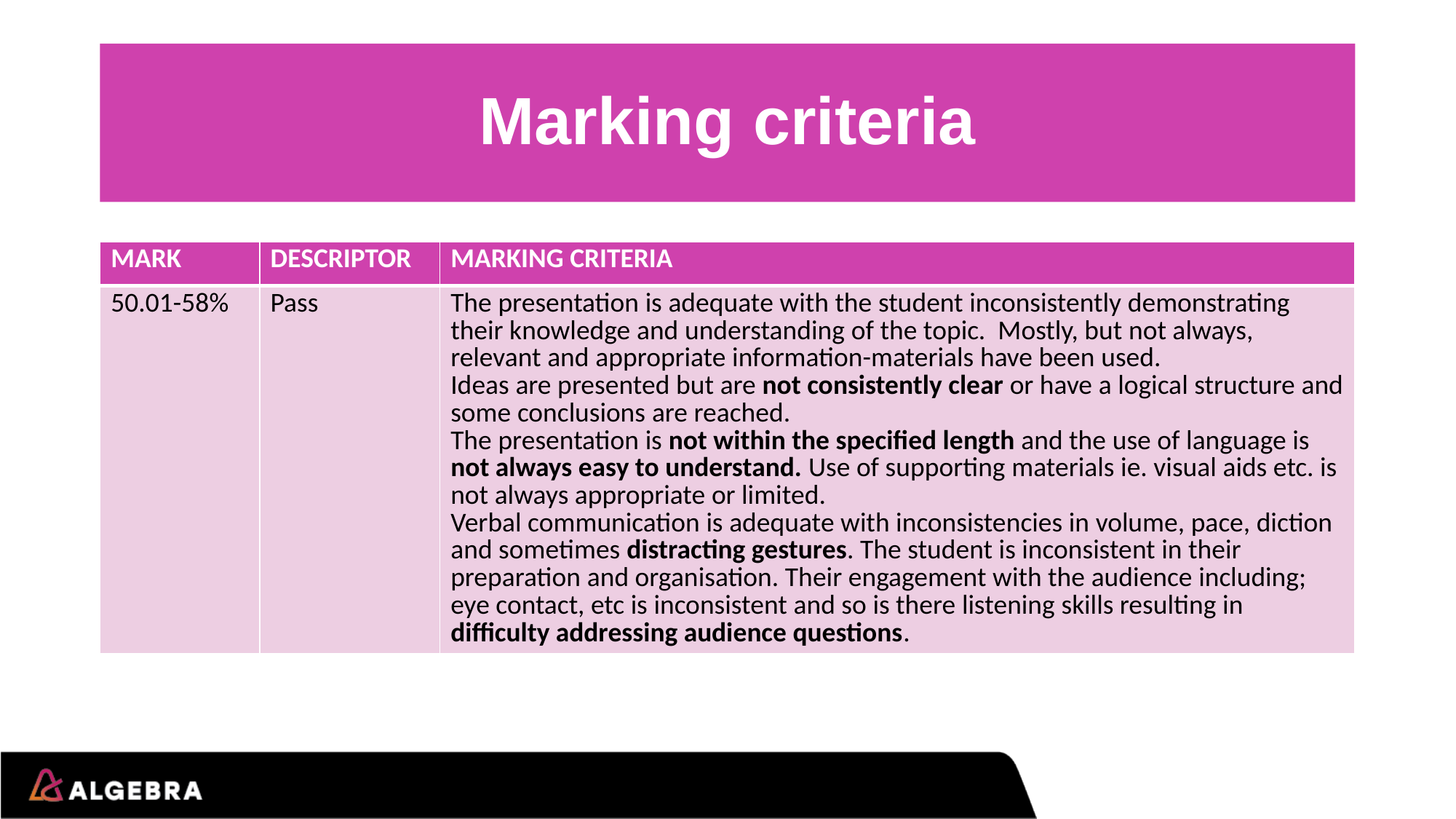

# Marking criteria
| MARK | DESCRIPTOR | MARKING CRITERIA |
| --- | --- | --- |
| 50.01-58% | Pass | The presentation is adequate with the student inconsistently demonstrating their knowledge and understanding of the topic.  Mostly, but not always, relevant and appropriate information-materials have been used.    Ideas are presented but are not consistently clear or have a logical structure and some conclusions are reached.   The presentation is not within the specified length and the use of language is not always easy to understand. Use of supporting materials ie. visual aids etc. is not always appropriate or limited.   Verbal communication is adequate with inconsistencies in volume, pace, diction and sometimes distracting gestures. The student is inconsistent in their preparation and organisation. Their engagement with the audience including; eye contact, etc is inconsistent and so is there listening skills resulting in difficulty addressing audience questions. |